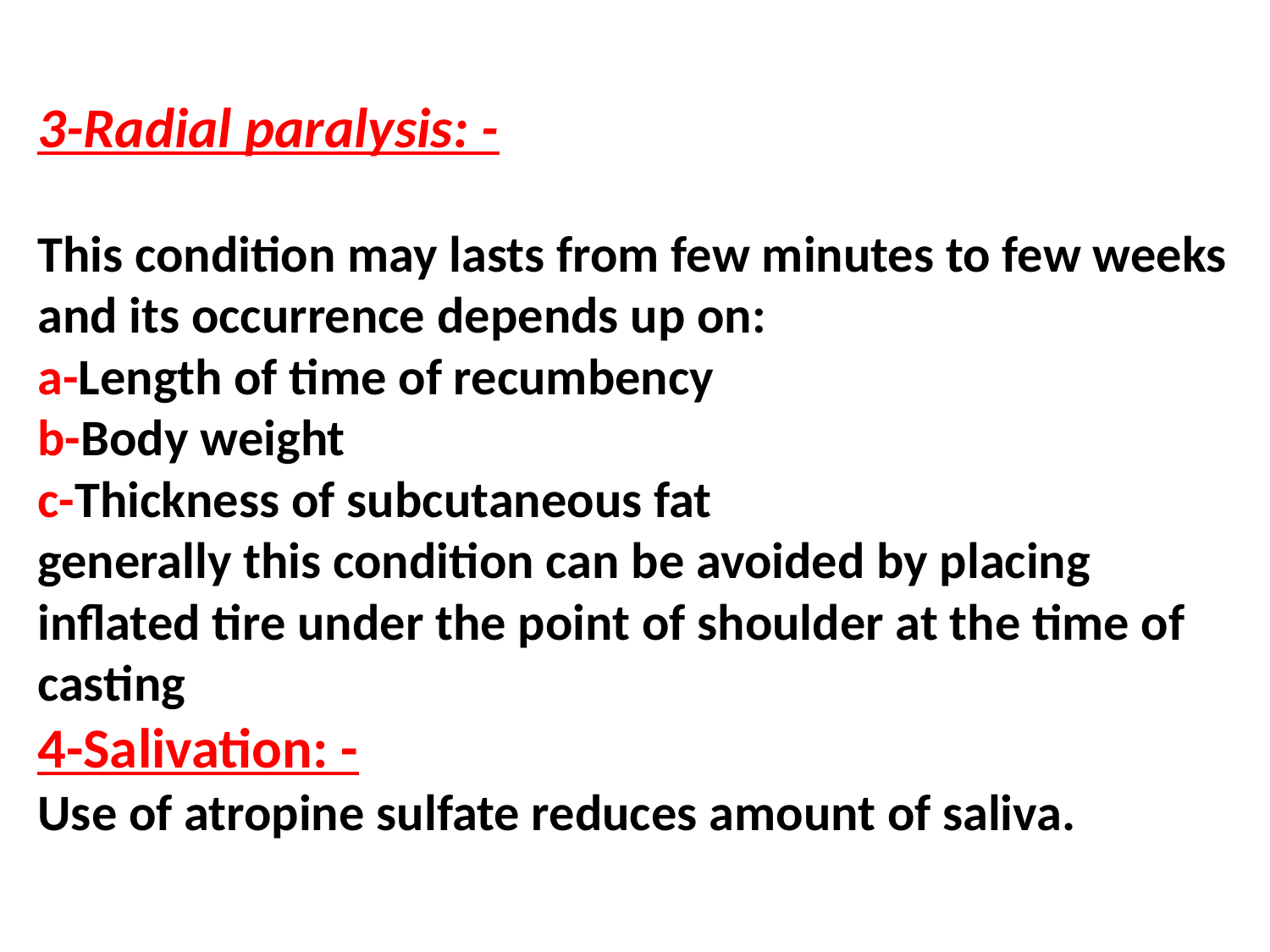

# 3-Radial paralysis: - This condition may lasts from few minutes to few weeks and its occurrence depends up on: a-Length of time of recumbency b-Body weight c-Thickness of subcutaneous fat generally this condition can be avoided by placing inflated tire under the point of shoulder at the time of casting 4-Salivation: - Use of atropine sulfate reduces amount of saliva.